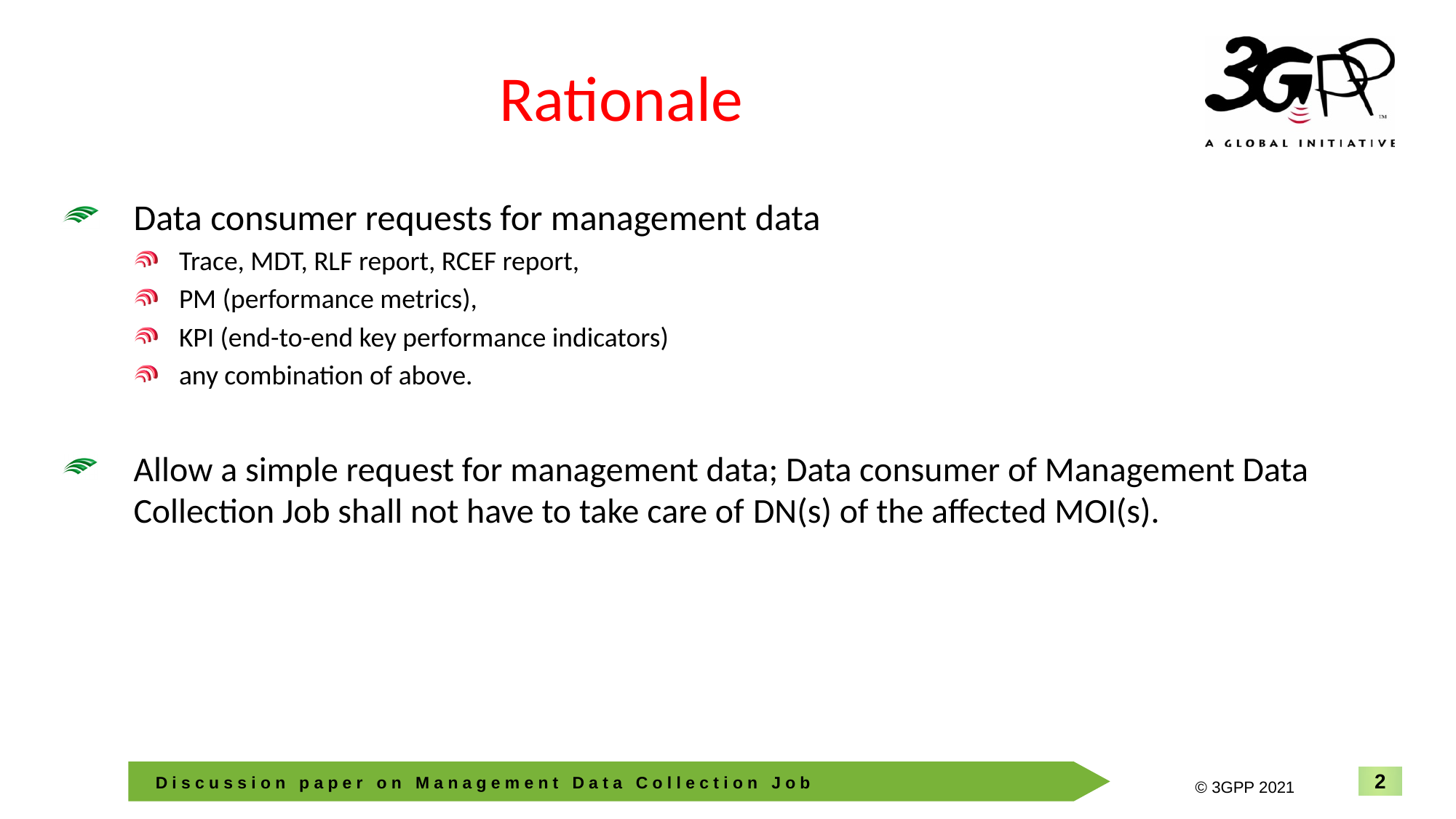

# Rationale
Data consumer requests for management data
Trace, MDT, RLF report, RCEF report,
PM (performance metrics),
KPI (end-to-end key performance indicators)
any combination of above.

Allow a simple request for management data; Data consumer of Management Data Collection Job shall not have to take care of DN(s) of the affected MOI(s).